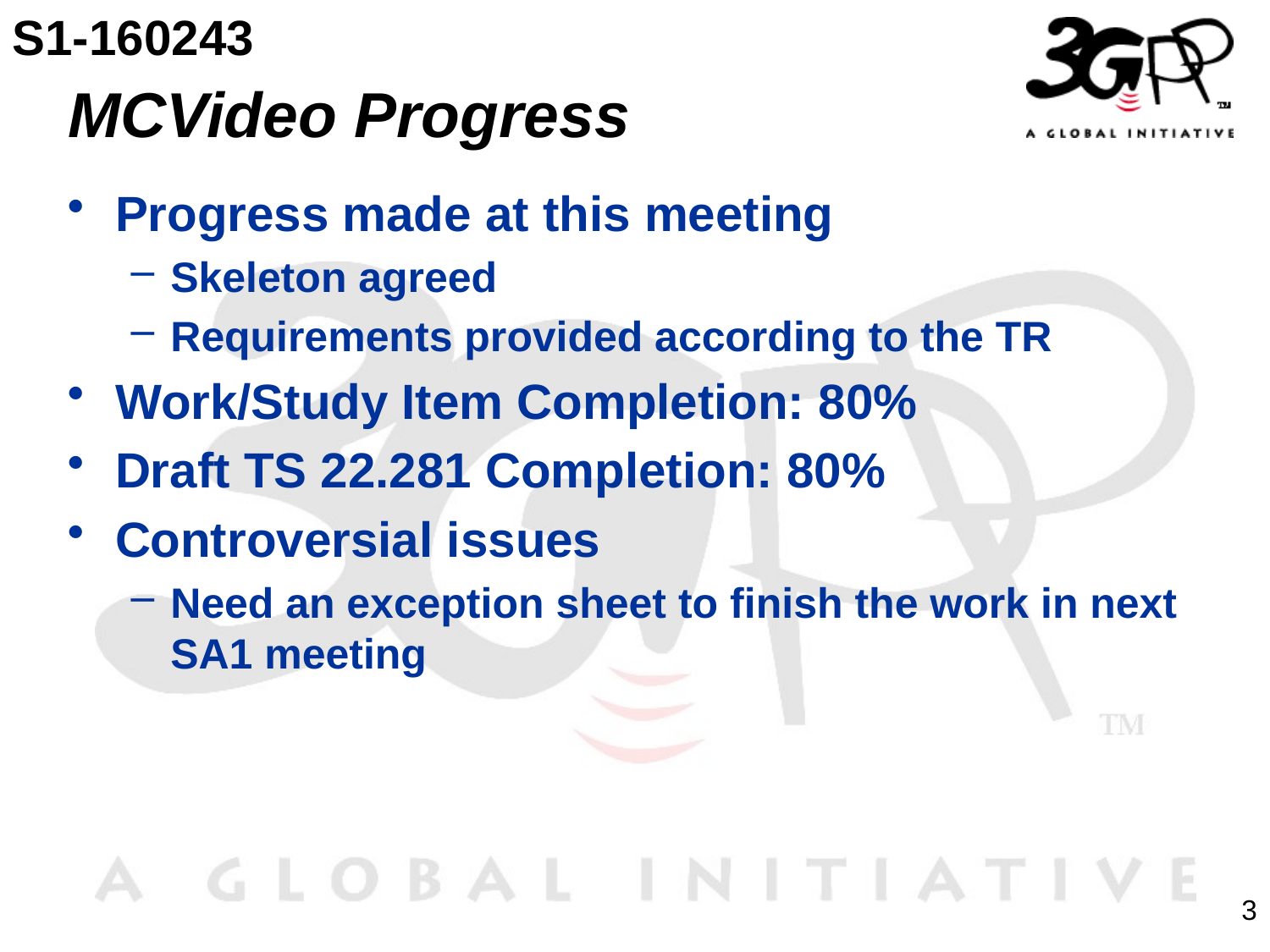

S1-160243
# MCVideo Progress
Progress made at this meeting
Skeleton agreed
Requirements provided according to the TR
Work/Study Item Completion: 80%
Draft TS 22.281 Completion: 80%
Controversial issues
Need an exception sheet to finish the work in next SA1 meeting
3